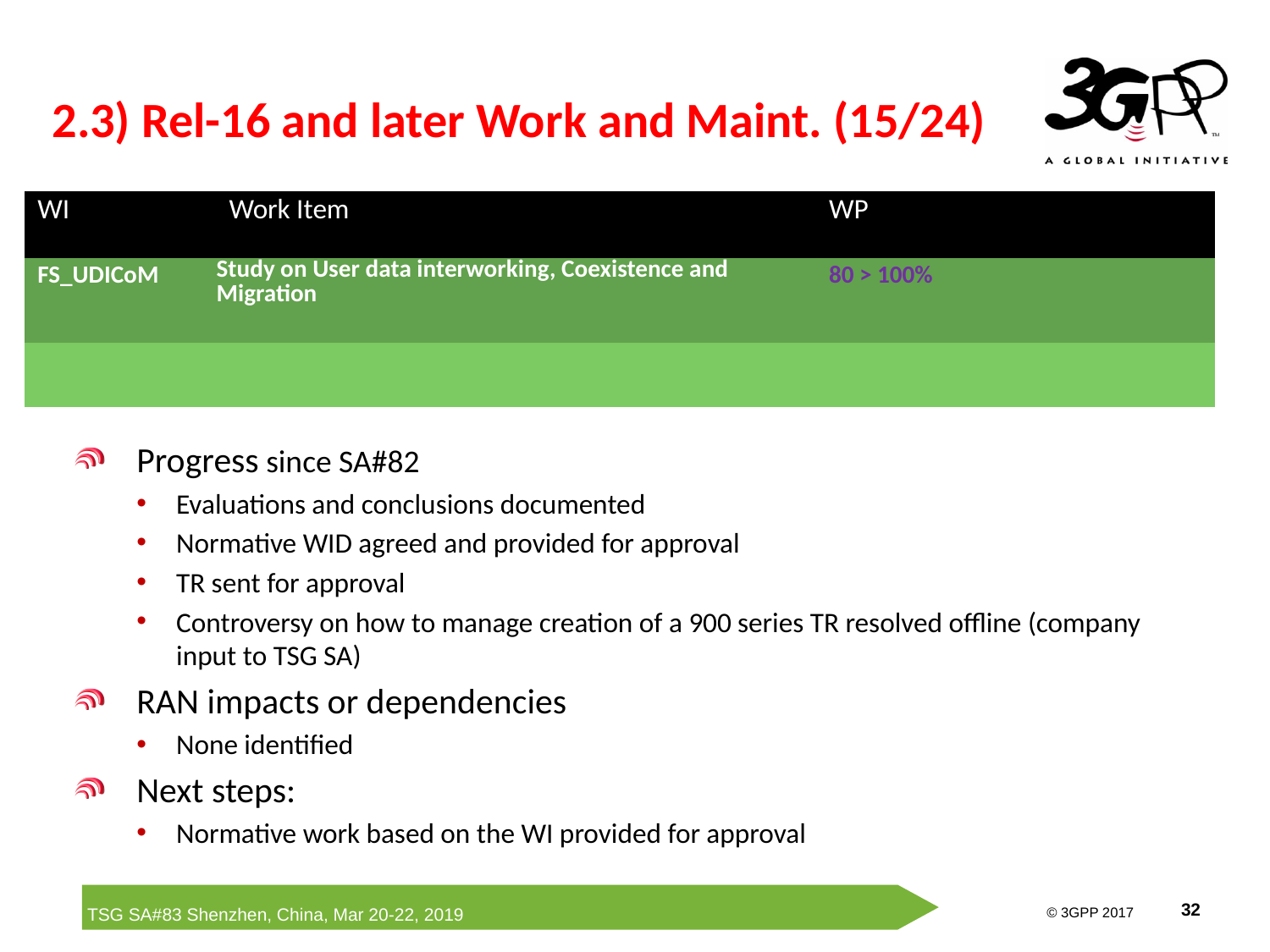

# 2.3) Rel-16 and later Work and Maint. (15/24)
| WI | Work Item | WP |  |  |
| --- | --- | --- | --- | --- |
| FS\_UDICoM | Study on User data interworking, Coexistence and Migration | 80 > 100% |  |  |
|  |  |  |  |  |
Progress since SA#82
Evaluations and conclusions documented
Normative WID agreed and provided for approval
TR sent for approval
Controversy on how to manage creation of a 900 series TR resolved offline (company input to TSG SA)
RAN impacts or dependencies
None identified
Next steps:
Normative work based on the WI provided for approval